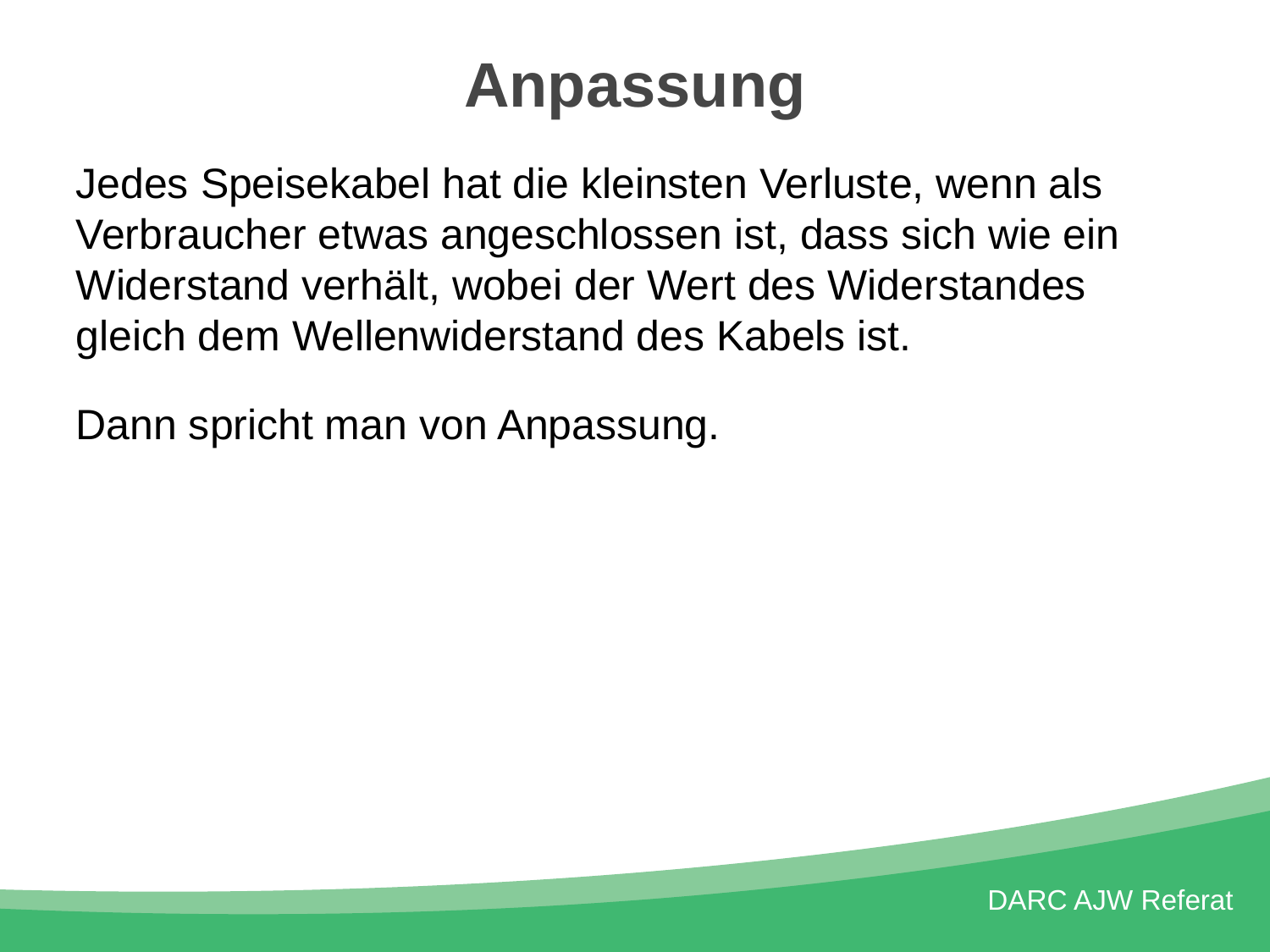

Anpassung
Jedes Speisekabel hat die kleinsten Verluste, wenn als Verbraucher etwas angeschlossen ist, dass sich wie ein Widerstand verhält, wobei der Wert des Widerstandes gleich dem Wellenwiderstand des Kabels ist.
Dann spricht man von Anpassung.